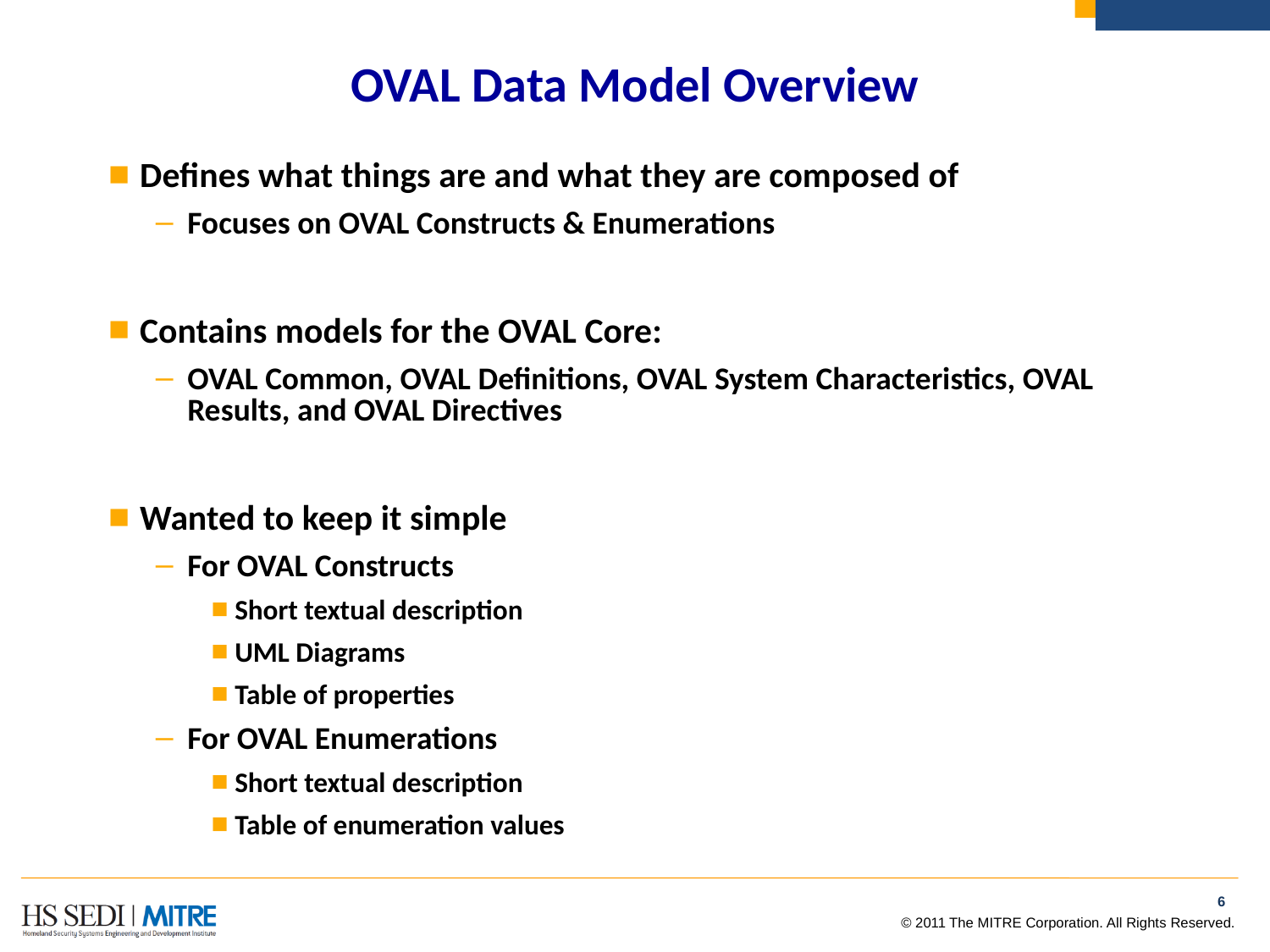

# OVAL Data Model Overview
Defines what things are and what they are composed of
Focuses on OVAL Constructs & Enumerations

Contains models for the OVAL Core:
OVAL Common, OVAL Definitions, OVAL System Characteristics, OVAL Results, and OVAL Directives

Wanted to keep it simple
For OVAL Constructs
Short textual description
UML Diagrams
Table of properties
For OVAL Enumerations
Short textual description
Table of enumeration values

6